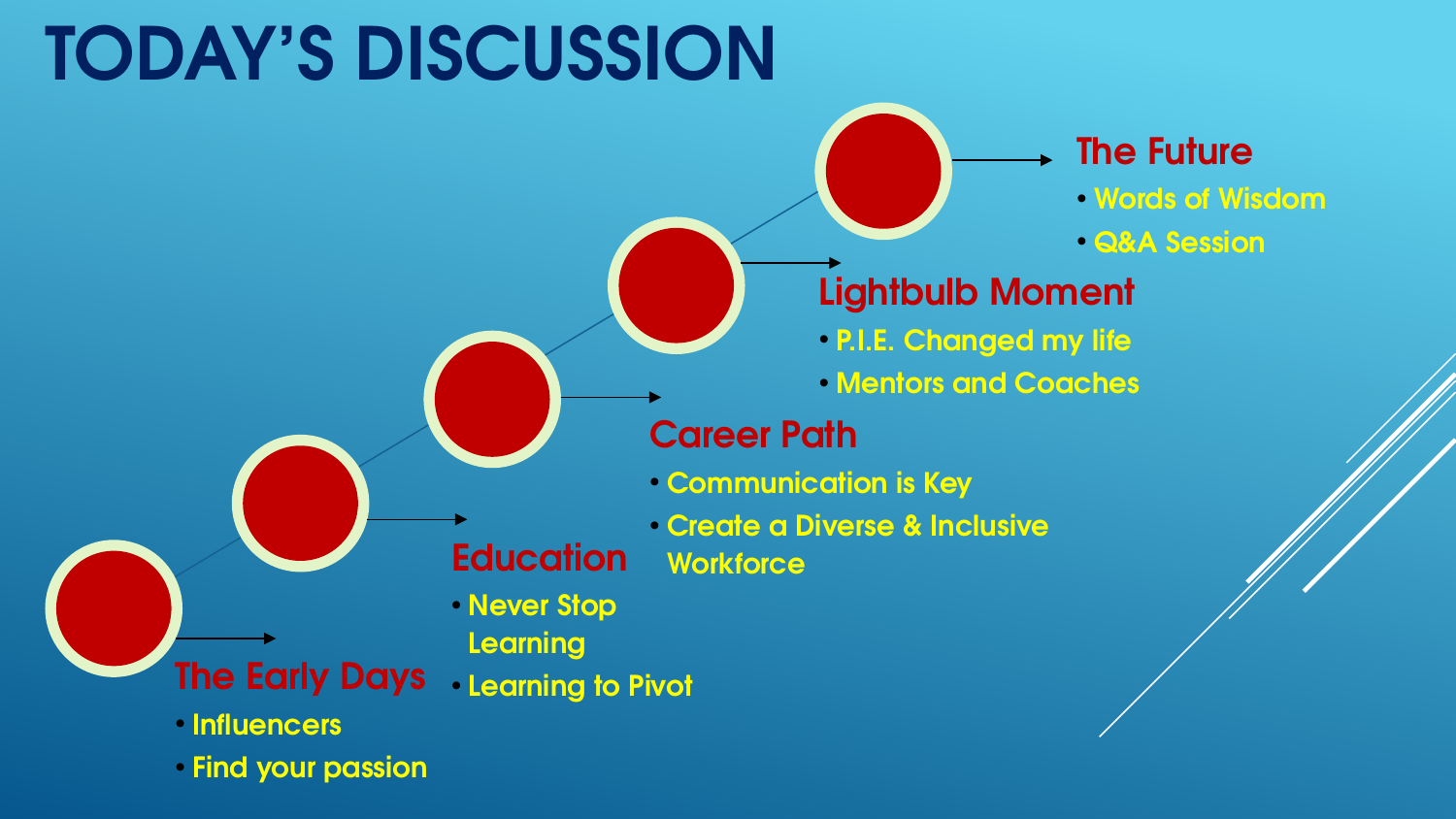

TODAY’S DISCUSSION

The Future
Words of Wisdom
Q&A Session

Lightbulb Moment
P.I.E. Changed my life
Mentors and Coaches

Career Path
Communication is Key
Create a Diverse & Inclusive Workforce

Education
Never Stop Learning
Learning to Pivot

The Early Days
Influencers
Find your passion